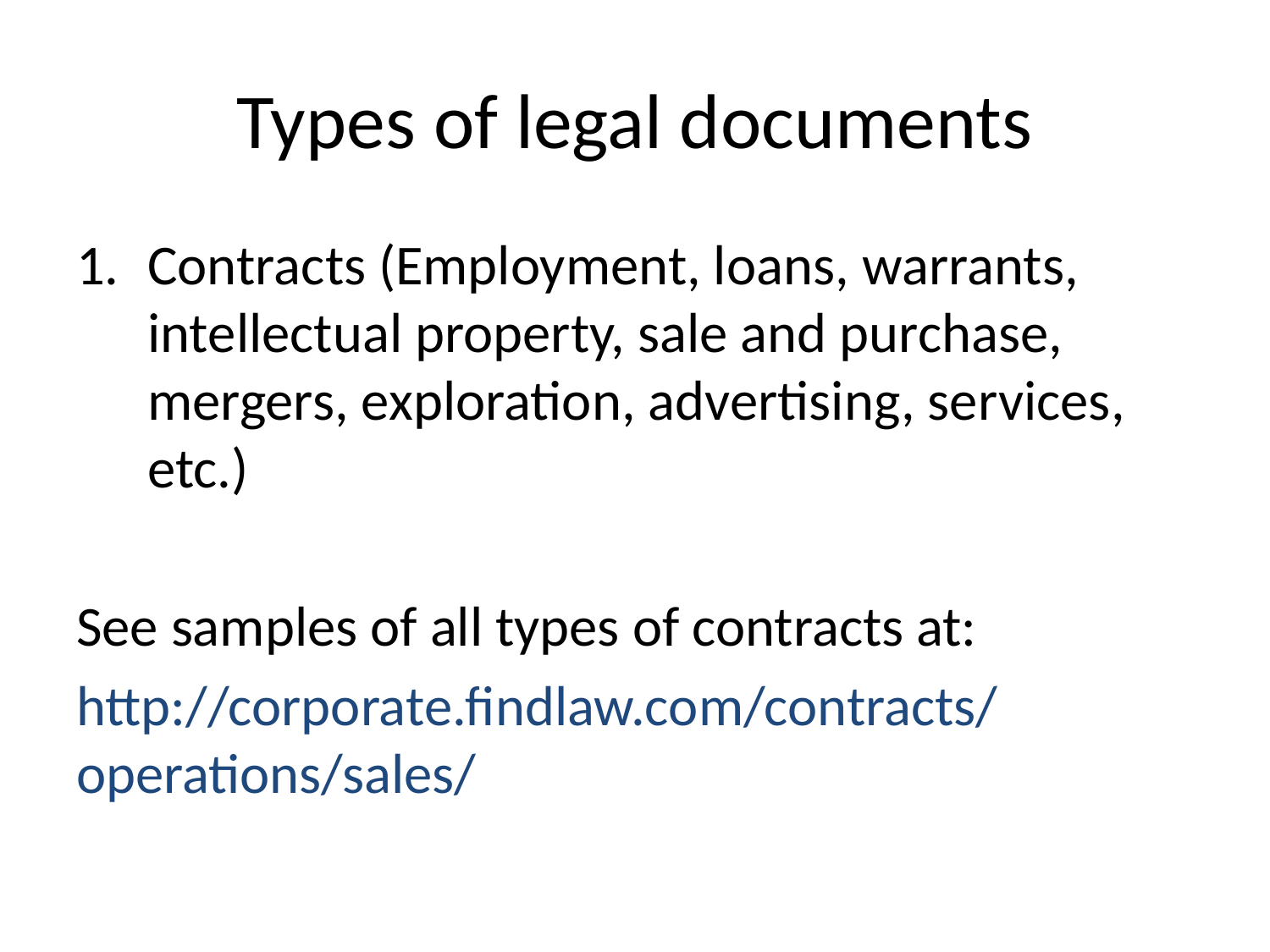

# Types of legal documents
Contracts (Employment, loans, warrants, intellectual property, sale and purchase, mergers, exploration, advertising, services, etc.)

See samples of all types of contracts at:
http://corporate.findlaw.com/contracts/operations/sales/